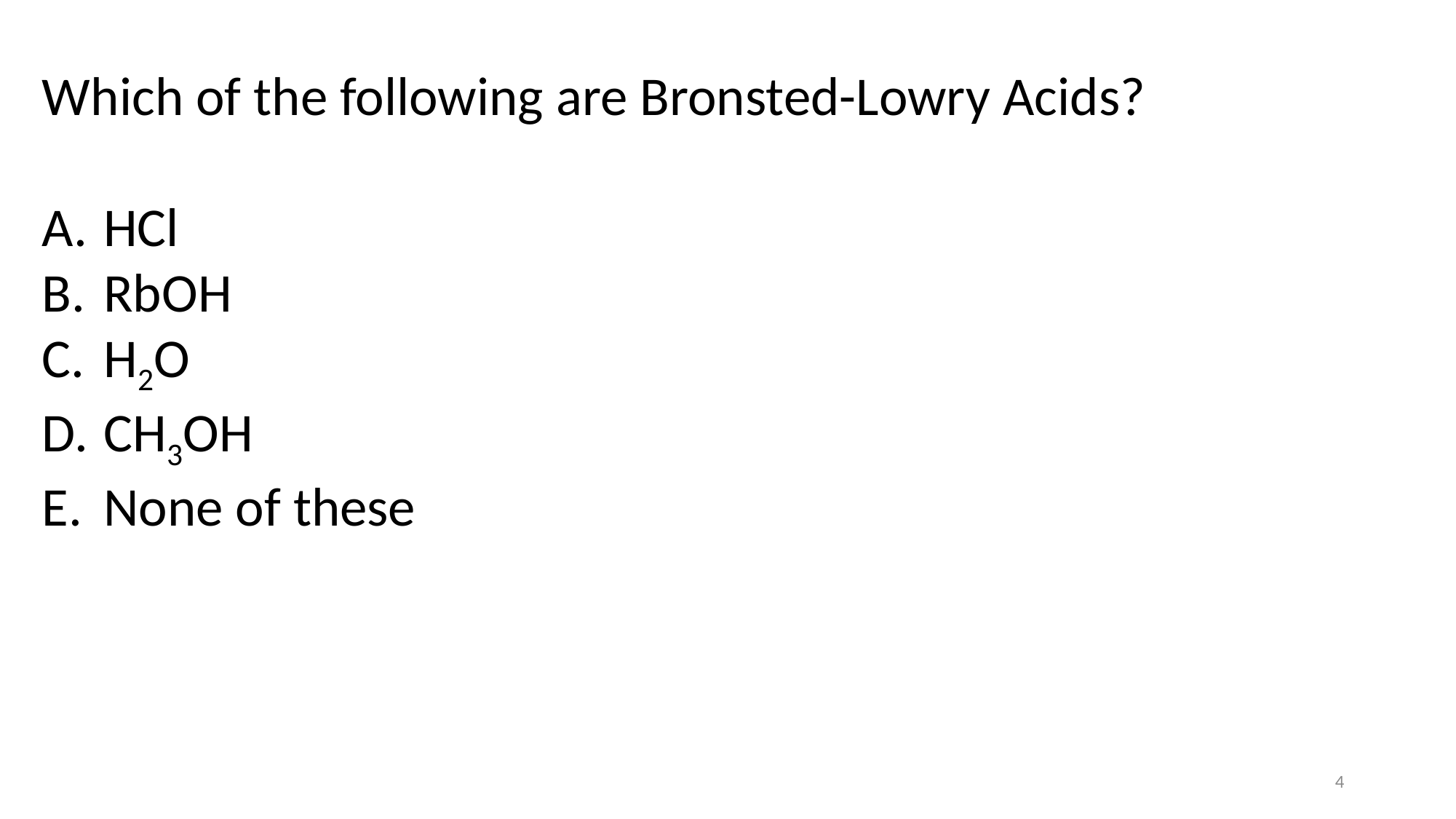

Which of the following are Bronsted-Lowry Acids?

HCl
RbOH
H2O
CH3OH
None of these
4